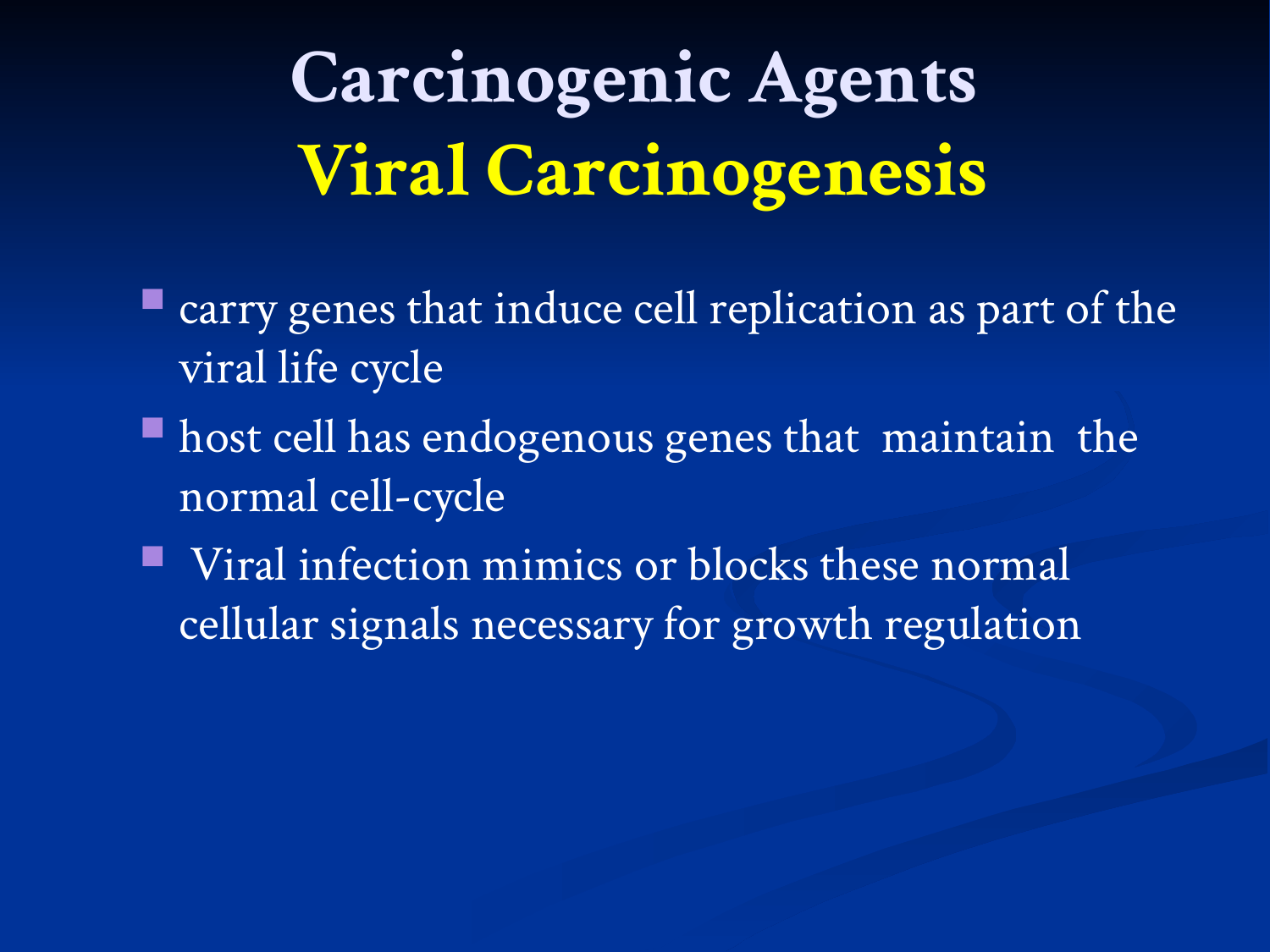

# Carcinogenic Agents Viral Carcinogenesis

carry genes that induce cell replication as part of the viral life cycle
host cell has endogenous genes that  maintain  the normal cell-cycle
 Viral infection mimics or blocks these normal cellular signals necessary for growth regulation